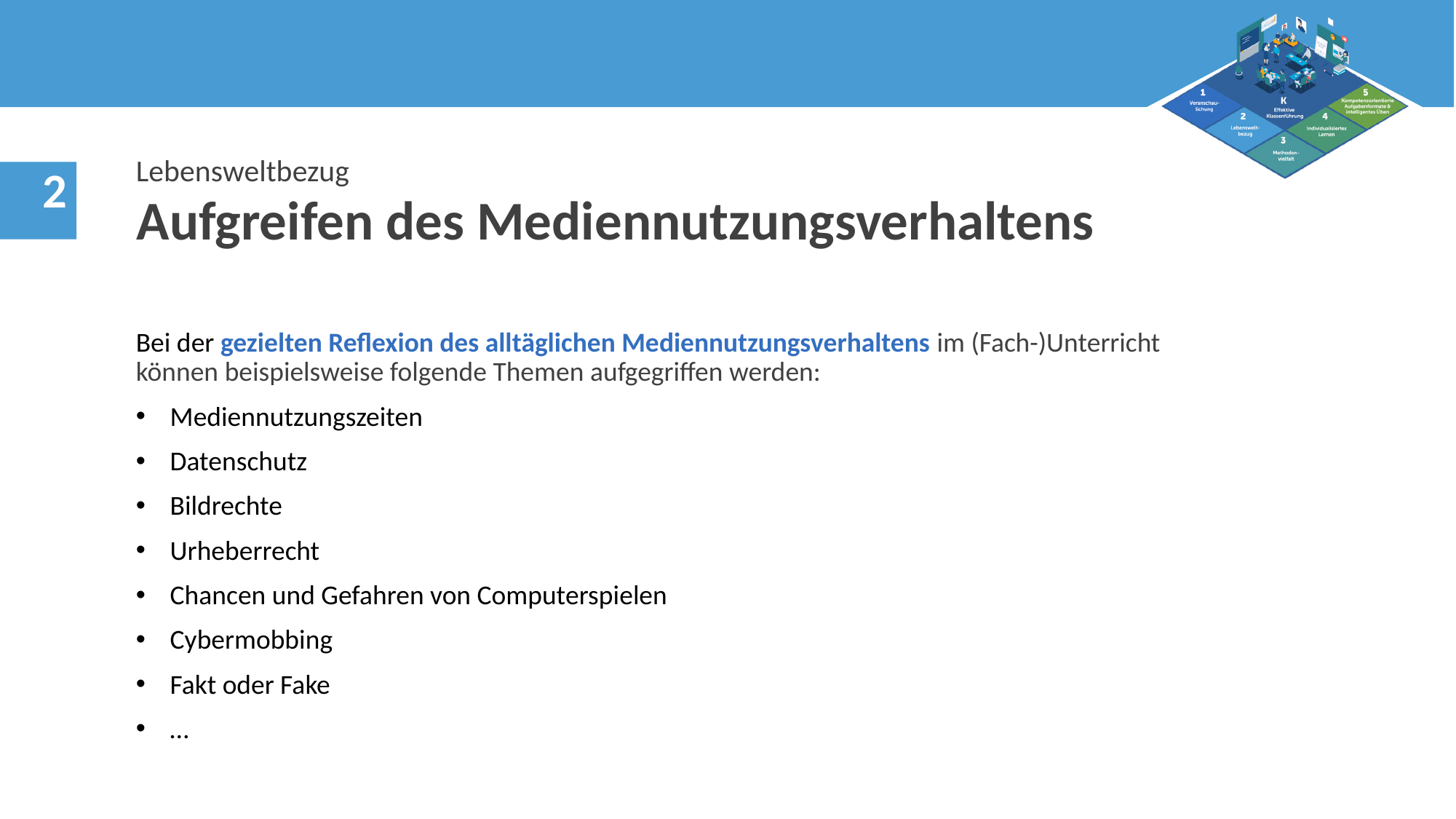

Lebensweltbezug
Aufgreifen des Mediennutzungsverhaltens
Bei der gezielten Reflexion des alltäglichen Mediennutzungsverhaltens im (Fach-)Unterricht können beispielsweise folgende Themen aufgegriffen werden:
Mediennutzungszeiten
Datenschutz
Bildrechte
Urheberrecht
Chancen und Gefahren von Computerspielen
Cybermobbing
Fakt oder Fake
…